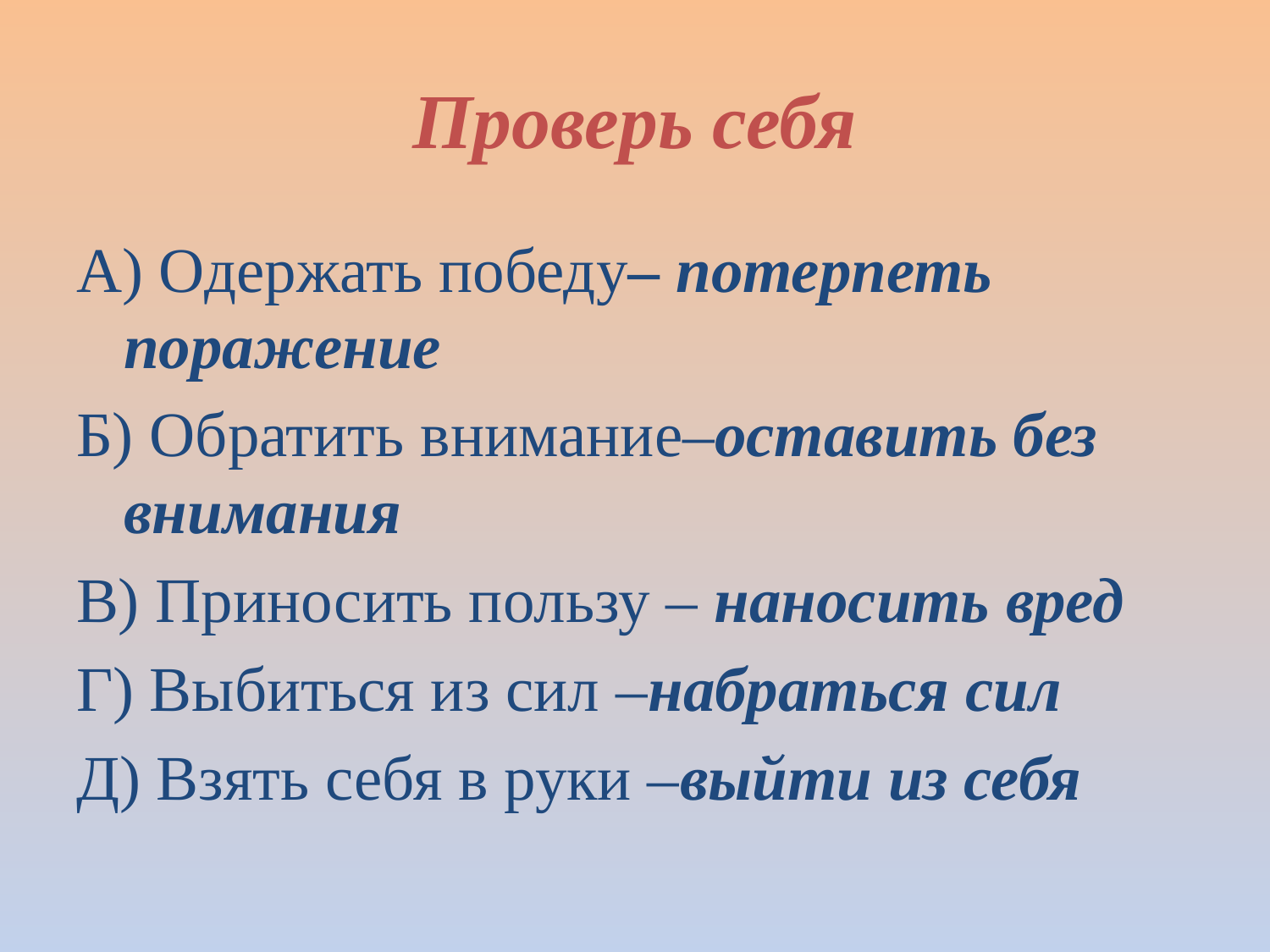

# Проверь себя
А) Одержать победу– потерпеть поражение
Б) Обратить внимание–оставить без внимания
В) Приносить пользу – наносить вред
Г) Выбиться из сил –набраться сил
Д) Взять себя в руки –выйти из себя